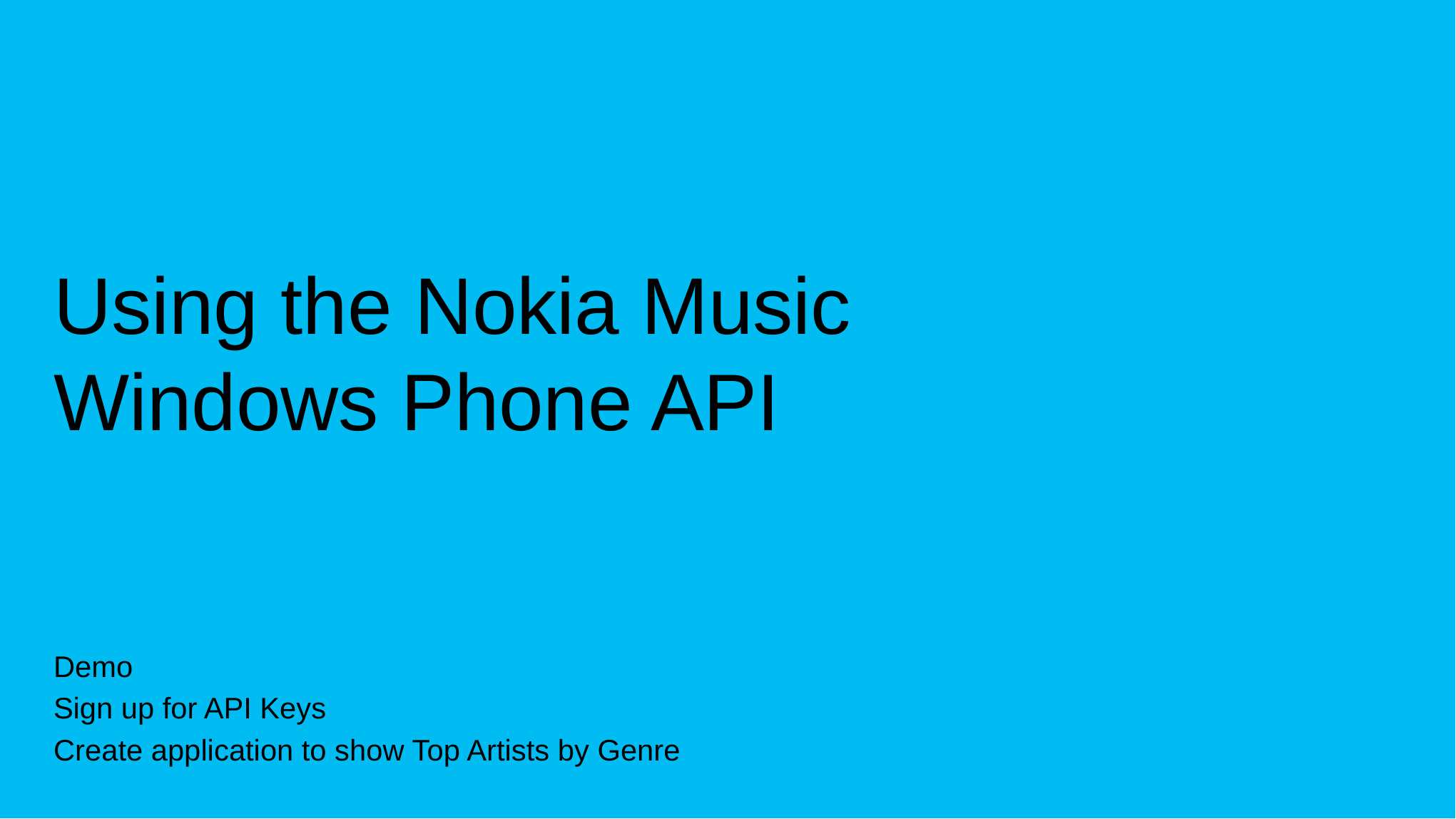

# Using the Nokia Music Windows Phone API
Demo
Sign up for API Keys
Create application to show Top Artists by Genre